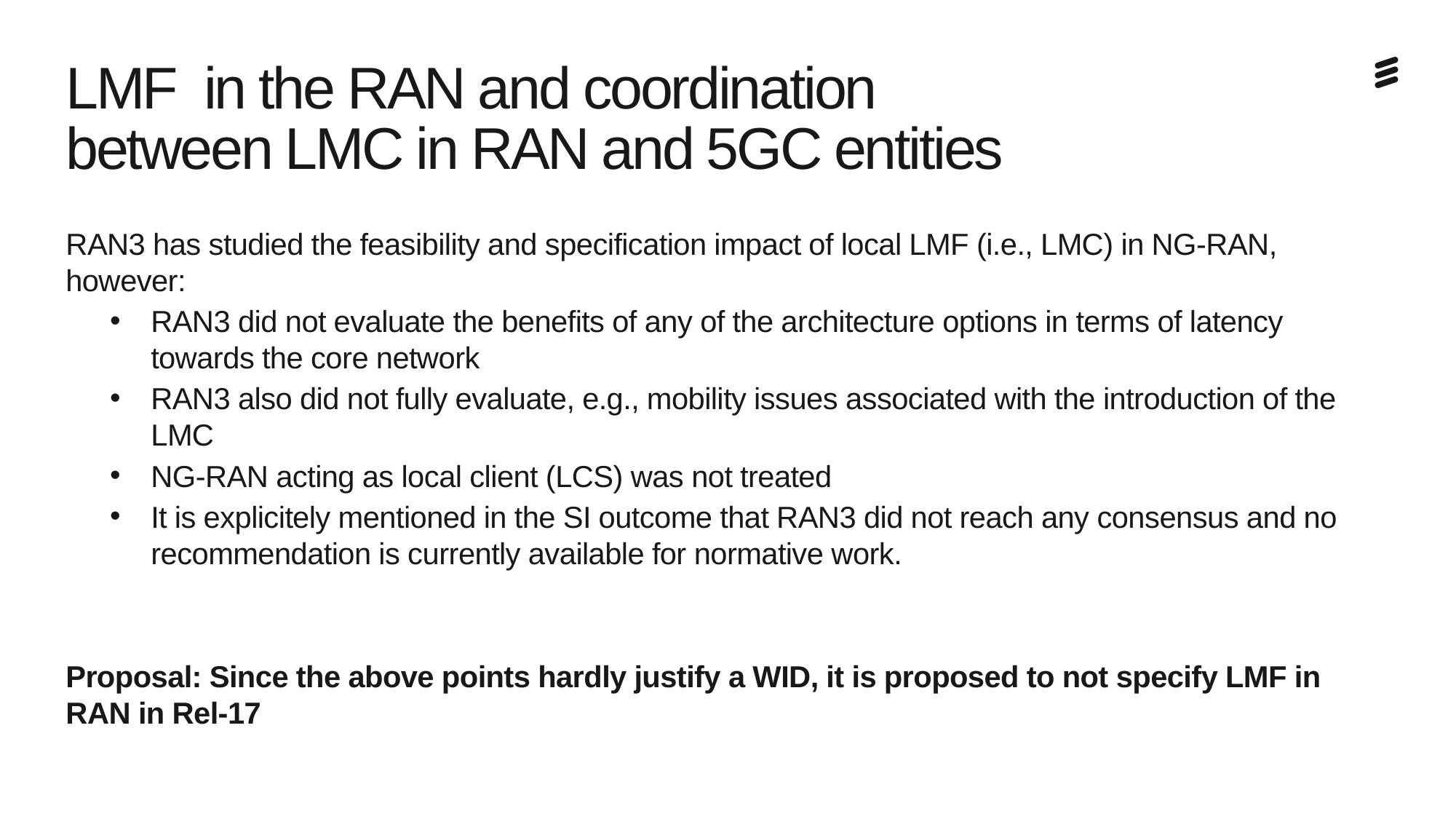

# LMF  in the RAN and coordination between LMC in RAN and 5GC entities
RAN3 has studied the feasibility and specification impact of local LMF (i.e., LMC) in NG-RAN, however:
RAN3 did not evaluate the benefits of any of the architecture options in terms of latency towards the core network
RAN3 also did not fully evaluate, e.g., mobility issues associated with the introduction of the LMC
NG-RAN acting as local client (LCS) was not treated
It is explicitely mentioned in the SI outcome that RAN3 did not reach any consensus and no recommendation is currently available for normative work.

Proposal: Since the above points hardly justify a WID, it is proposed to not specify LMF in RAN in Rel-17